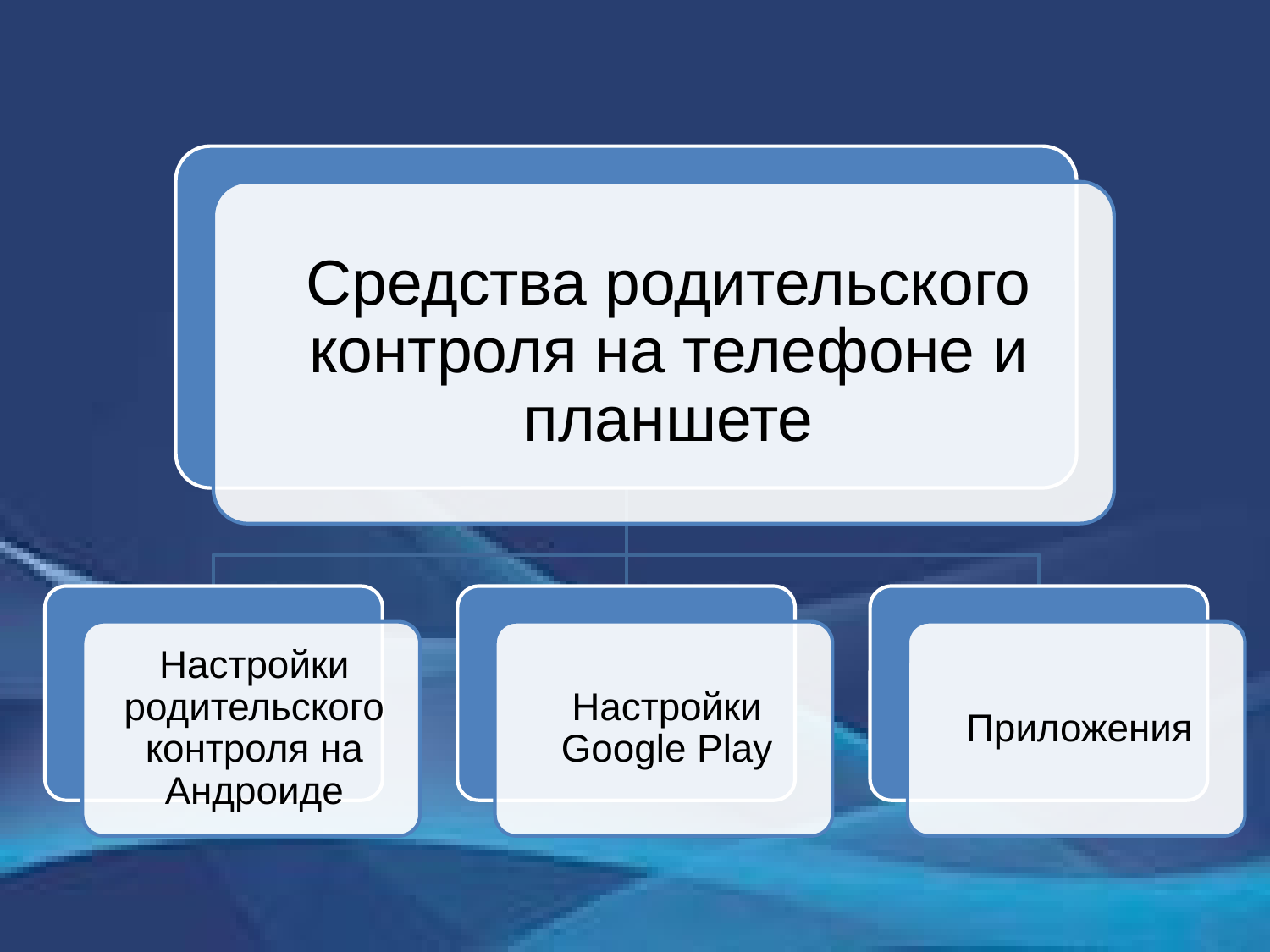

Средства родительского контроля на телефоне и планшете
Настройки родительского контроля на Андроиде
Настройки Google Play
Приложения